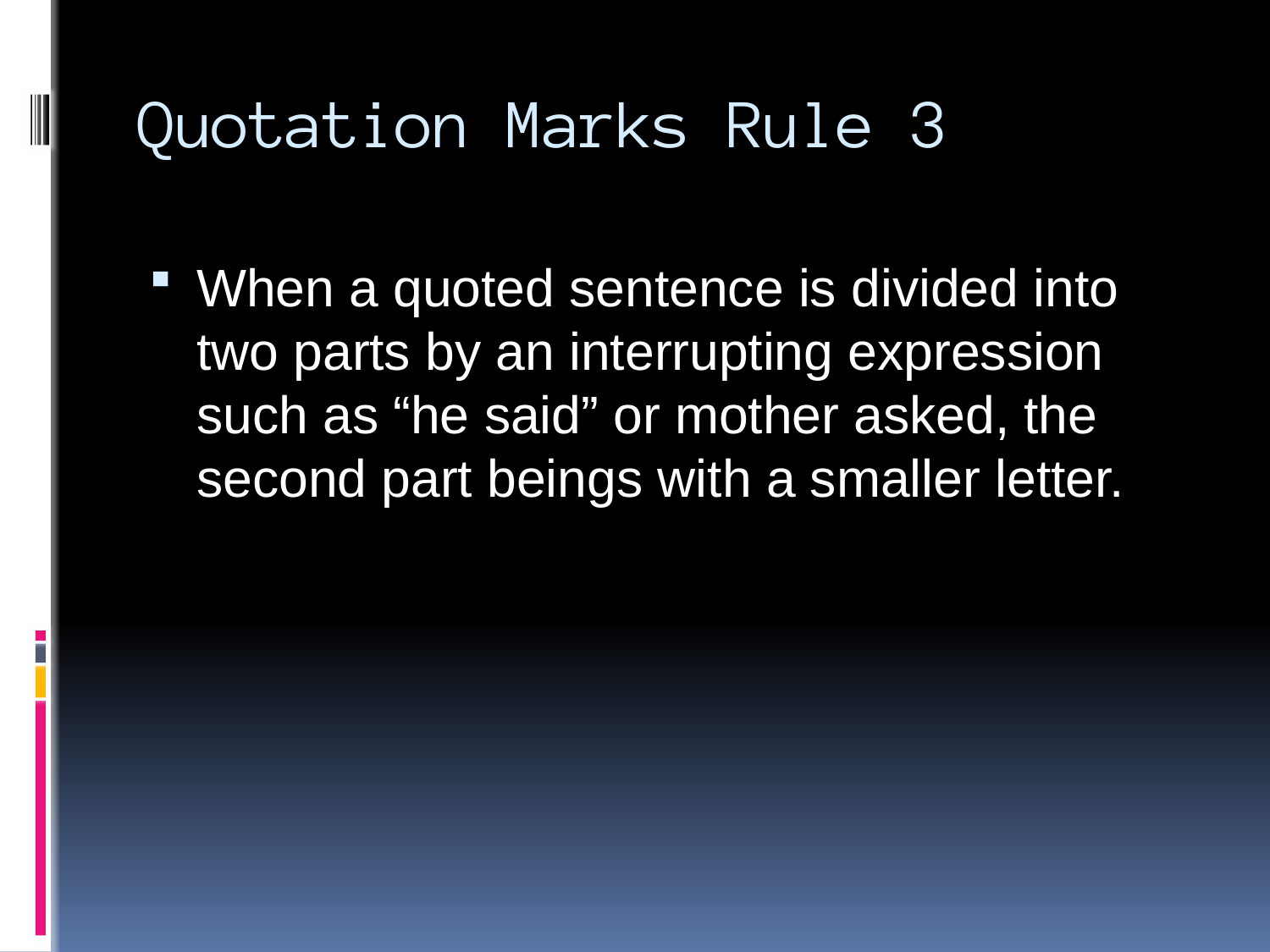

# Quotation Marks Rule 3
When a quoted sentence is divided into two parts by an interrupting expression such as “he said” or mother asked, the second part beings with a smaller letter.